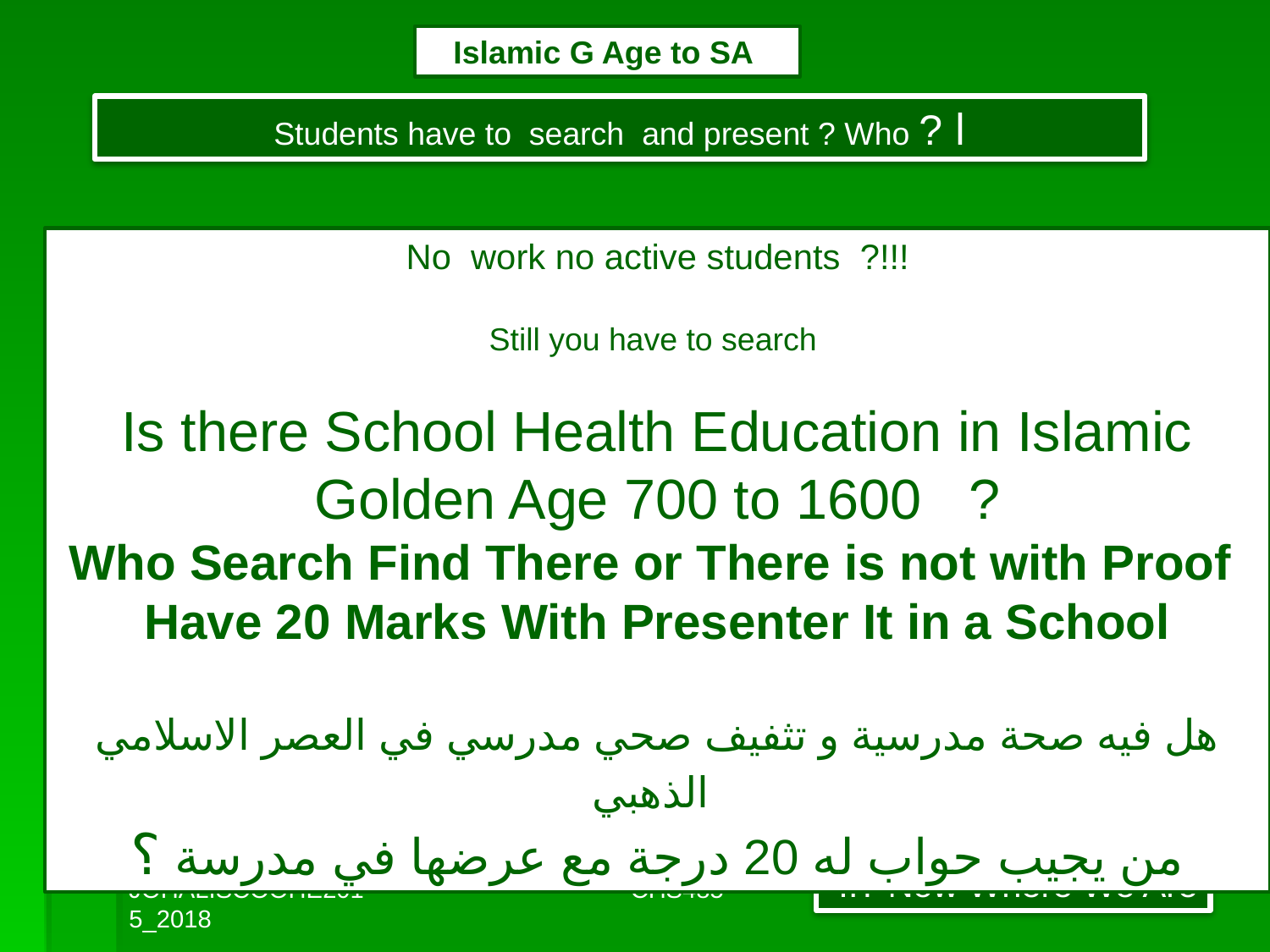

Islamic G Age to SA
Students have to  search  and present ? Who ? ا
No  work no active students  ?!!!

Still you have to search

Is there School Health Education in Islamic Golden Age 700 to 1600   ?
Who Search Find There or There is not with Proof
Have 20 Marks With Presenter It in a School

هل فيه صحة مدرسية و تثفيف صحي مدرسي في العصر الاسلامي الذهبي
من يجيب حواب له 20 درجة مع عرضها في مدرسة ؟
Now Where We Are ?!!
JOHALISCOOHE2015_2018
CHS485
17